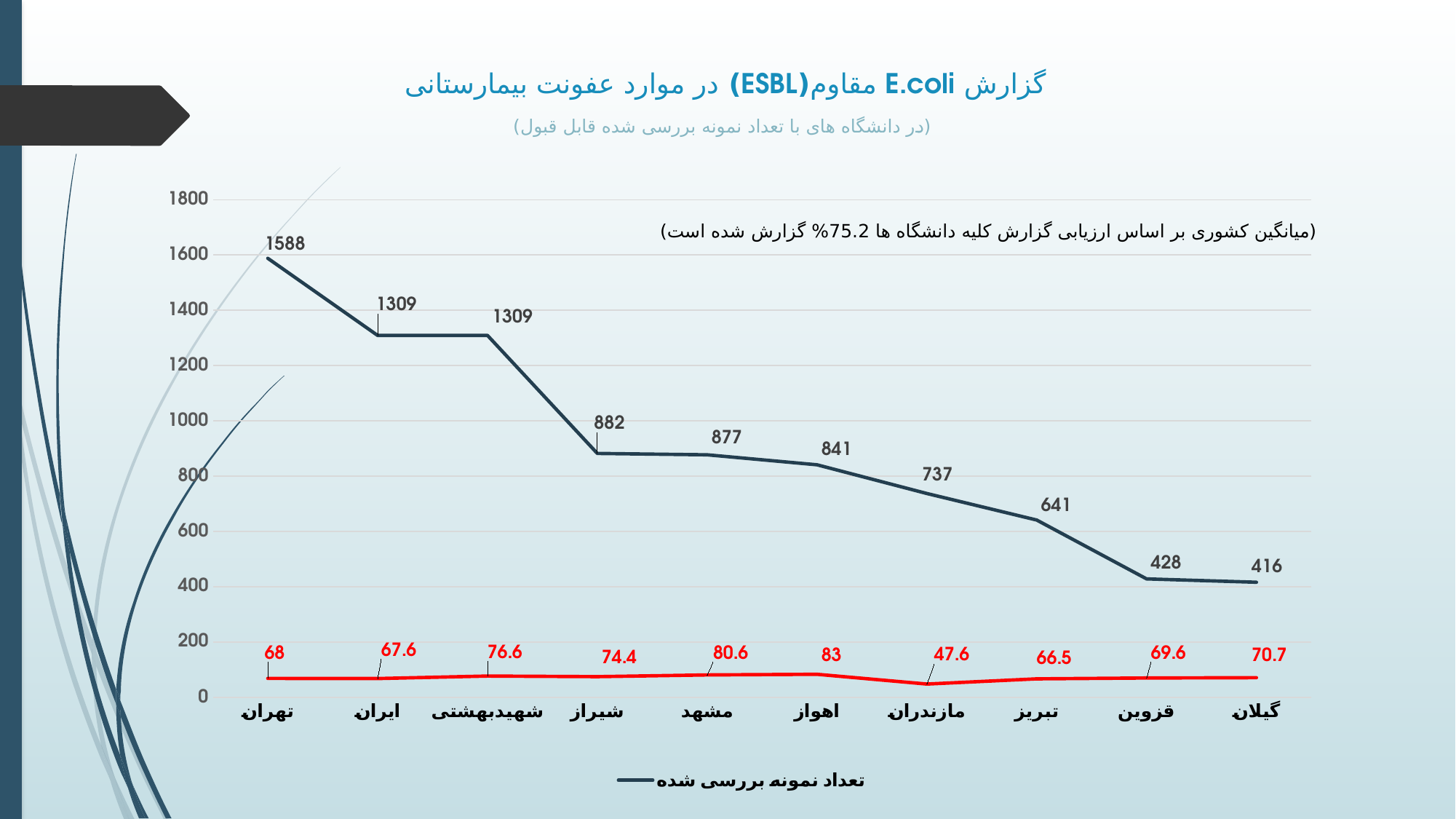

# گزارش E.coli مقاوم(ESBL) در موارد عفونت بیمارستانی (در دانشگاه های با تعداد نمونه بررسی شده قابل قبول)

### Chart

| Category | تعداد نمونه بررسی شده | درصد مقاومت |
|---|---|---|
| تهران | 1588.0 | 68.0 |
| ایران | 1309.0 | 67.6 |
| شهیدبهشتی | 1309.0 | 76.6 |
| شیراز | 882.0 | 74.4 |
| مشهد | 877.0 | 80.6 |
| اهواز | 841.0 | 83.0 |
| مازندران | 737.0 | 47.6 |
| تبریز | 641.0 | 66.5 |
| قزوین | 428.0 | 69.6 |
| گیلان | 416.0 | 70.7 |
(میانگین کشوری بر اساس ارزیابی گزارش کلیه دانشگاه ها 75.2% گزارش شده است)